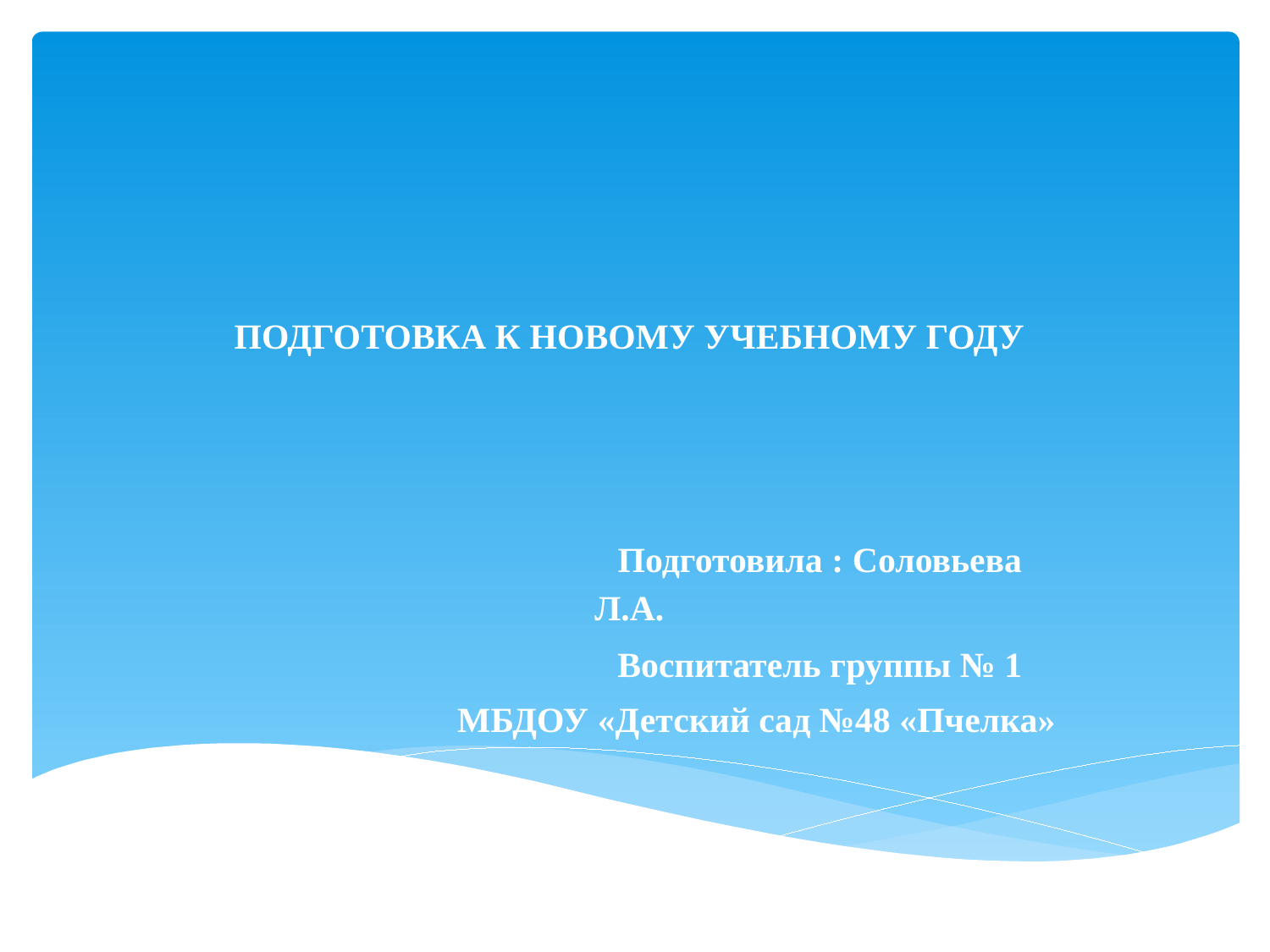

ПОДГОТОВКА К НОВОМУ УЧЕБНОМУ ГОДУ

			Подготовила : Соловьева Л.А.
			Воспитатель группы № 1
		МБДОУ «Детский сад №48 «Пчелка»